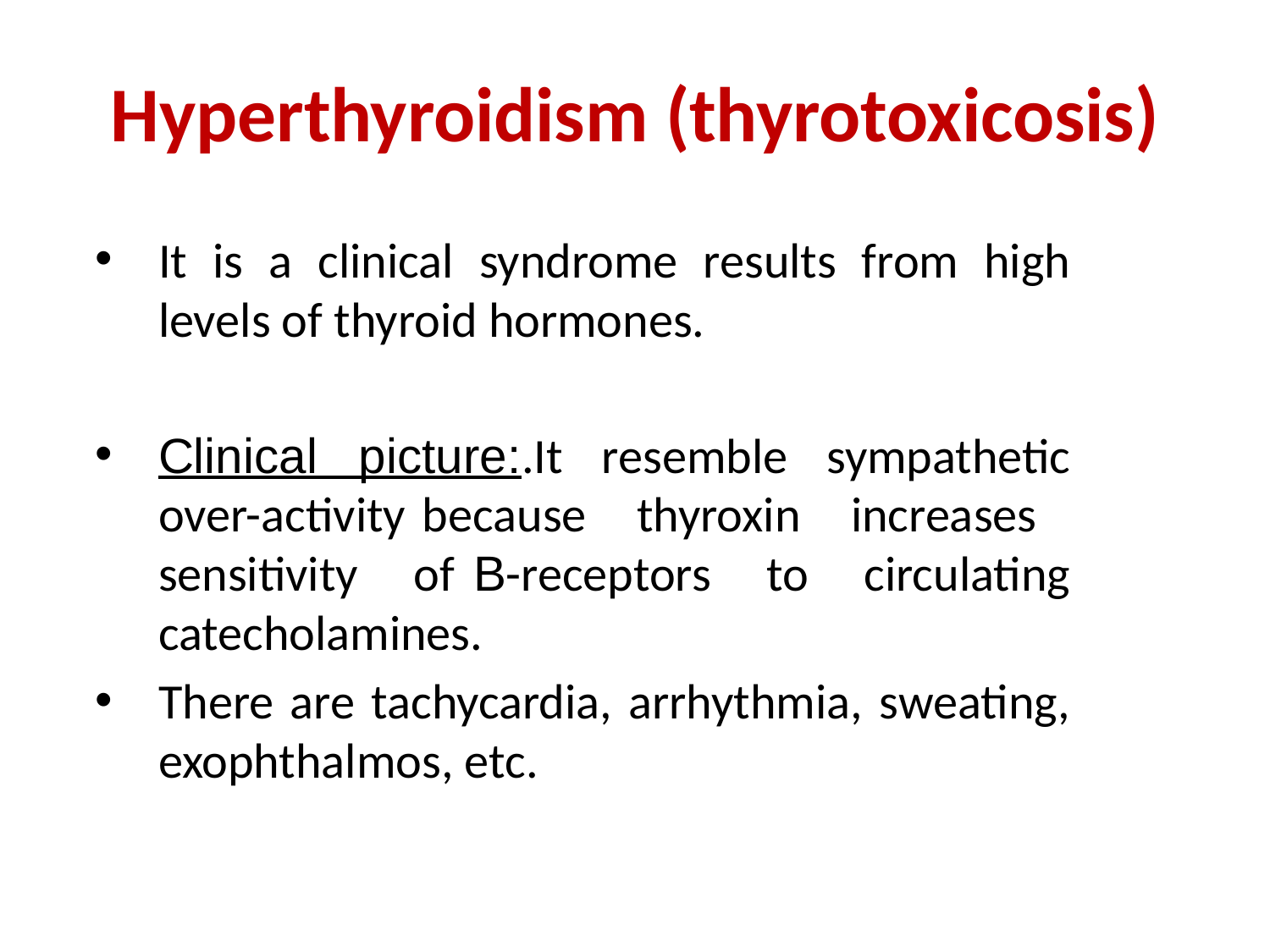

# Hyperthyroidism (thyrotoxicosis)
It is a clinical syndrome results from high levels of thyroid hormones.

Clinical picture:.It resemble sympathetic over-activity because   thyroxin   increases   sensitivity   of B-receptors   to   circulating catecholamines.
There are tachycardia, arrhythmia, sweating, exophthalmos, etc.